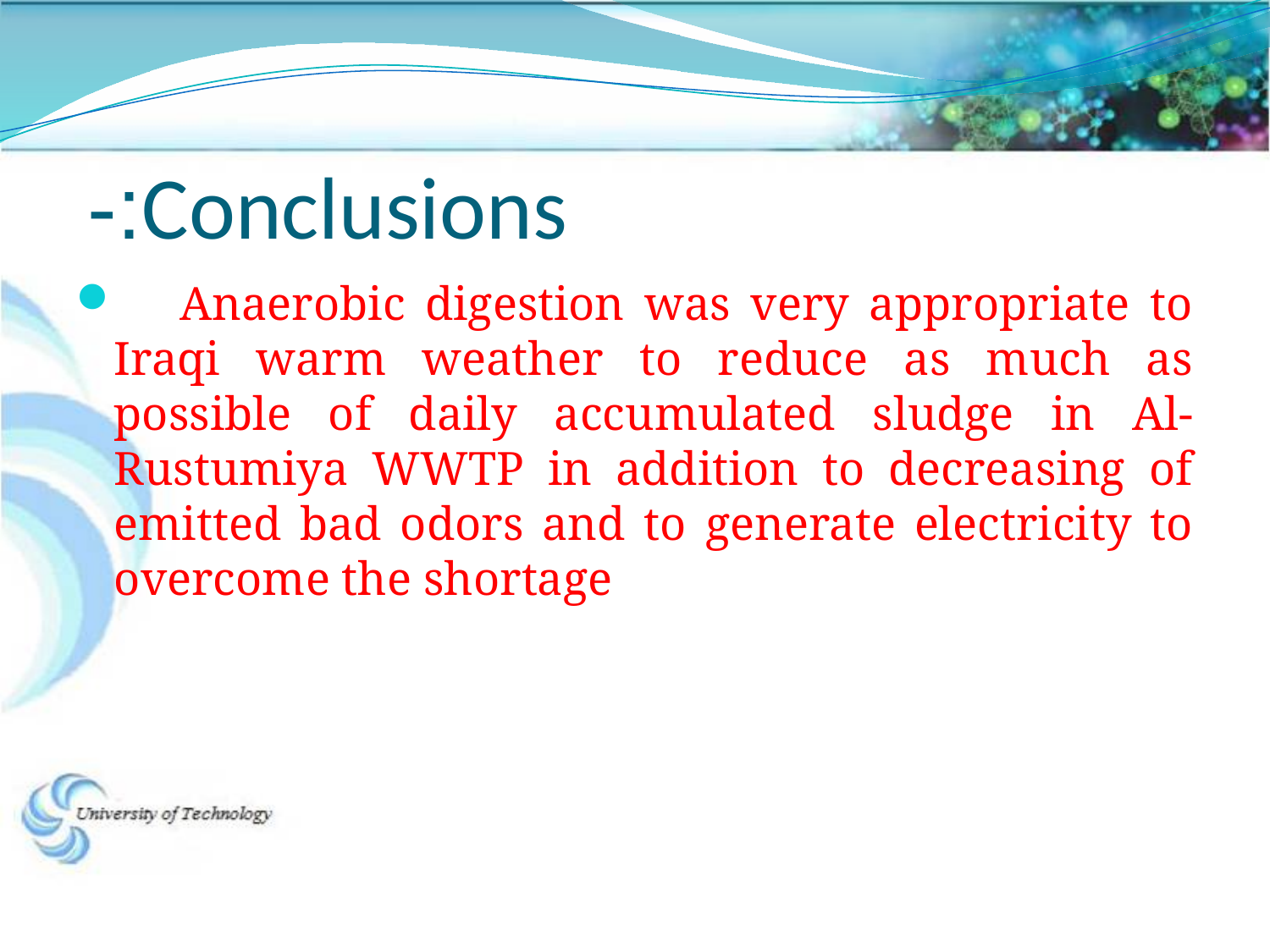

# Conclusions:-
   Anaerobic digestion was very appropriate to Iraqi warm weather to reduce as much as possible of daily accumulated sludge in Al-Rustumiya WWTP in addition to decreasing of emitted bad odors and to generate electricity to overcome the shortage